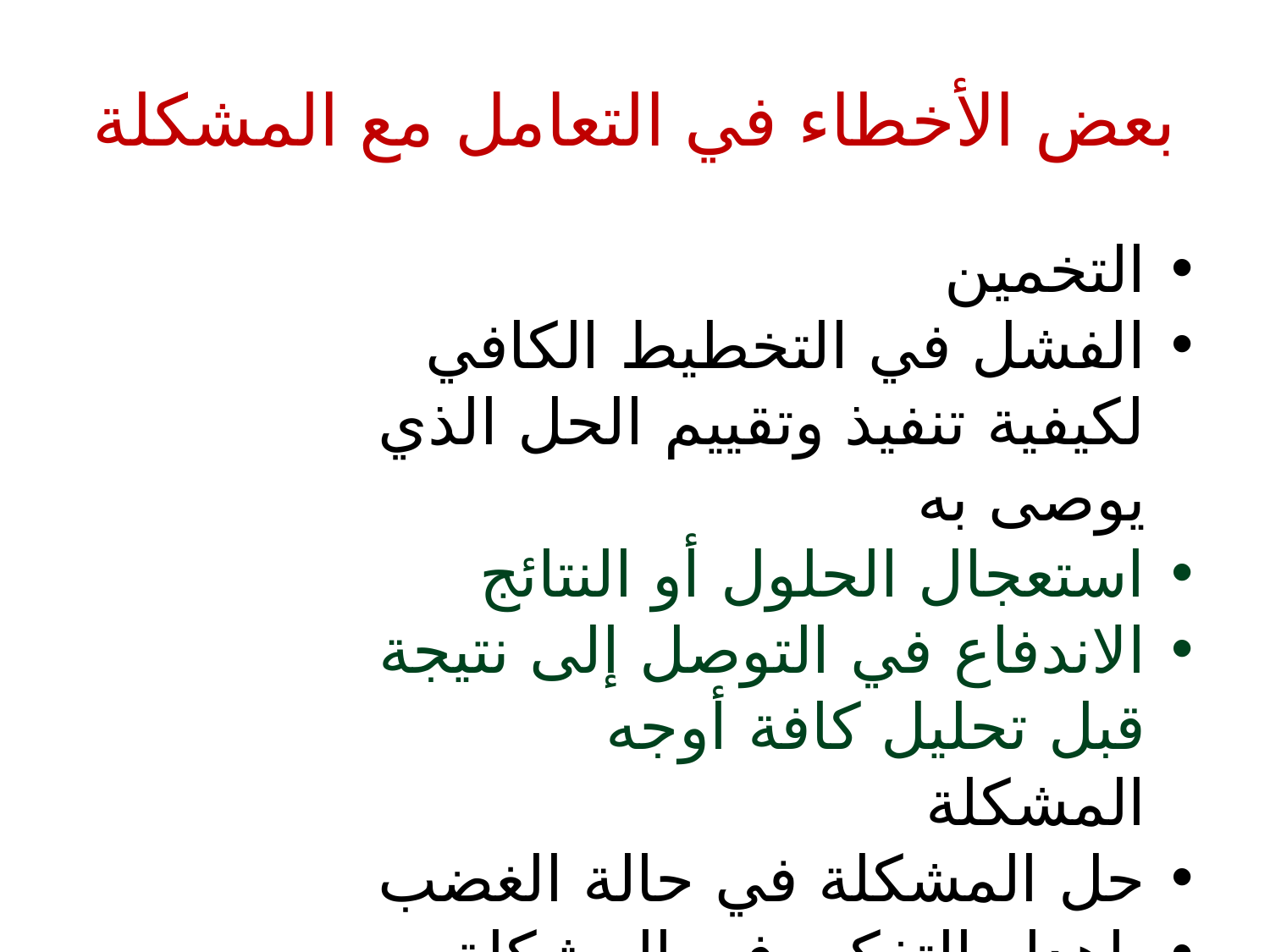

# بعض الأخطاء في التعامل مع المشكلة
التخمين
الفشل في التخطيط الكافي لكيفية تنفيذ وتقييم الحل الذي يوصى به
استعجال الحلول أو النتائج
الاندفاع في التوصل إلى نتيجة قبل تحليل كافة أوجه المشكلة
حل المشكلة في حالة الغضب
 إهدار التفكير في المشكلة والعيش داخل الصندوق